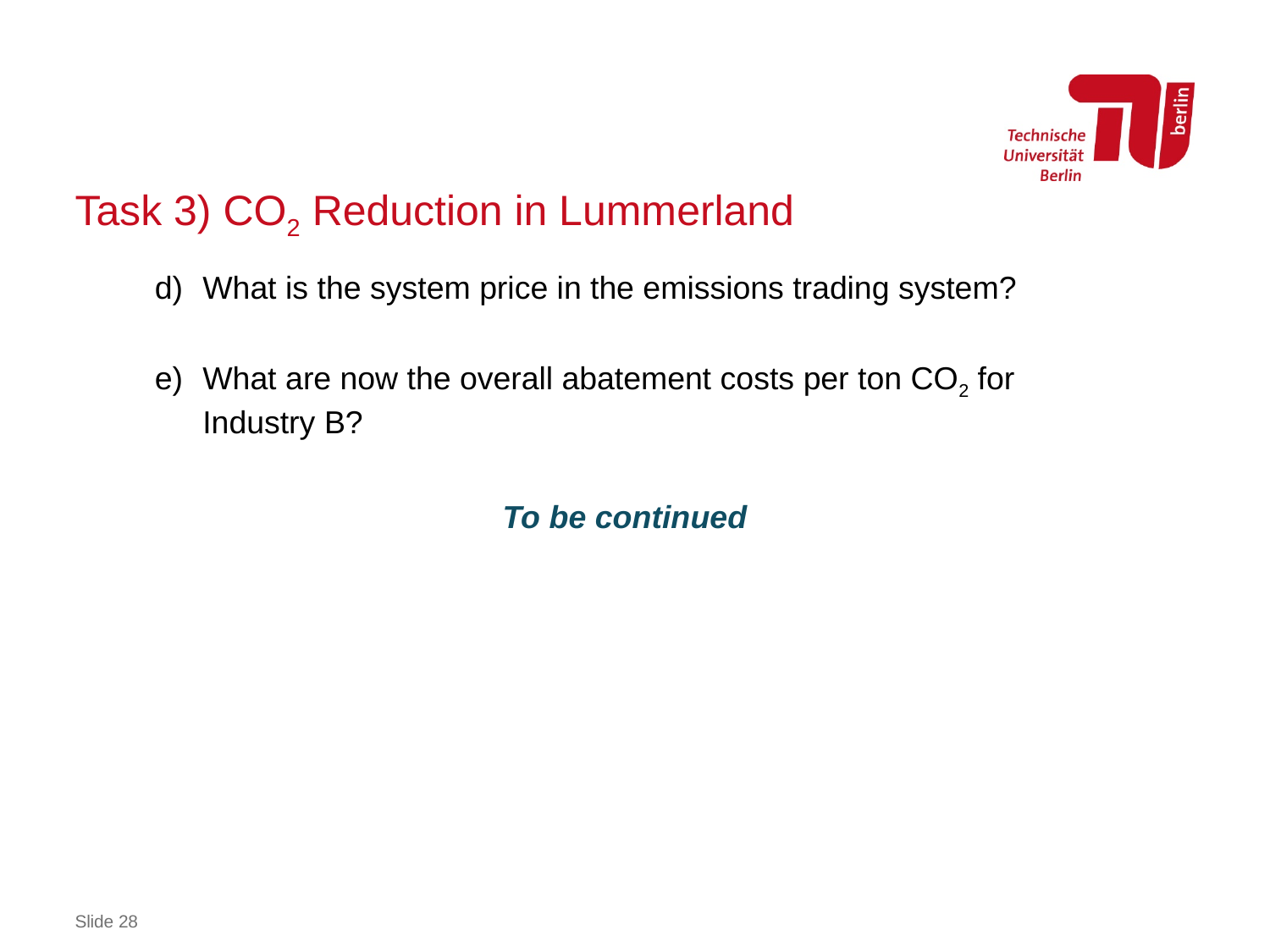

# Task 3) CO2 Reduction in Lummerland
What is the system price in the emissions trading system?

What are now the overall abatement costs per ton CO2 for Industry B?

To be continued
Slide 28